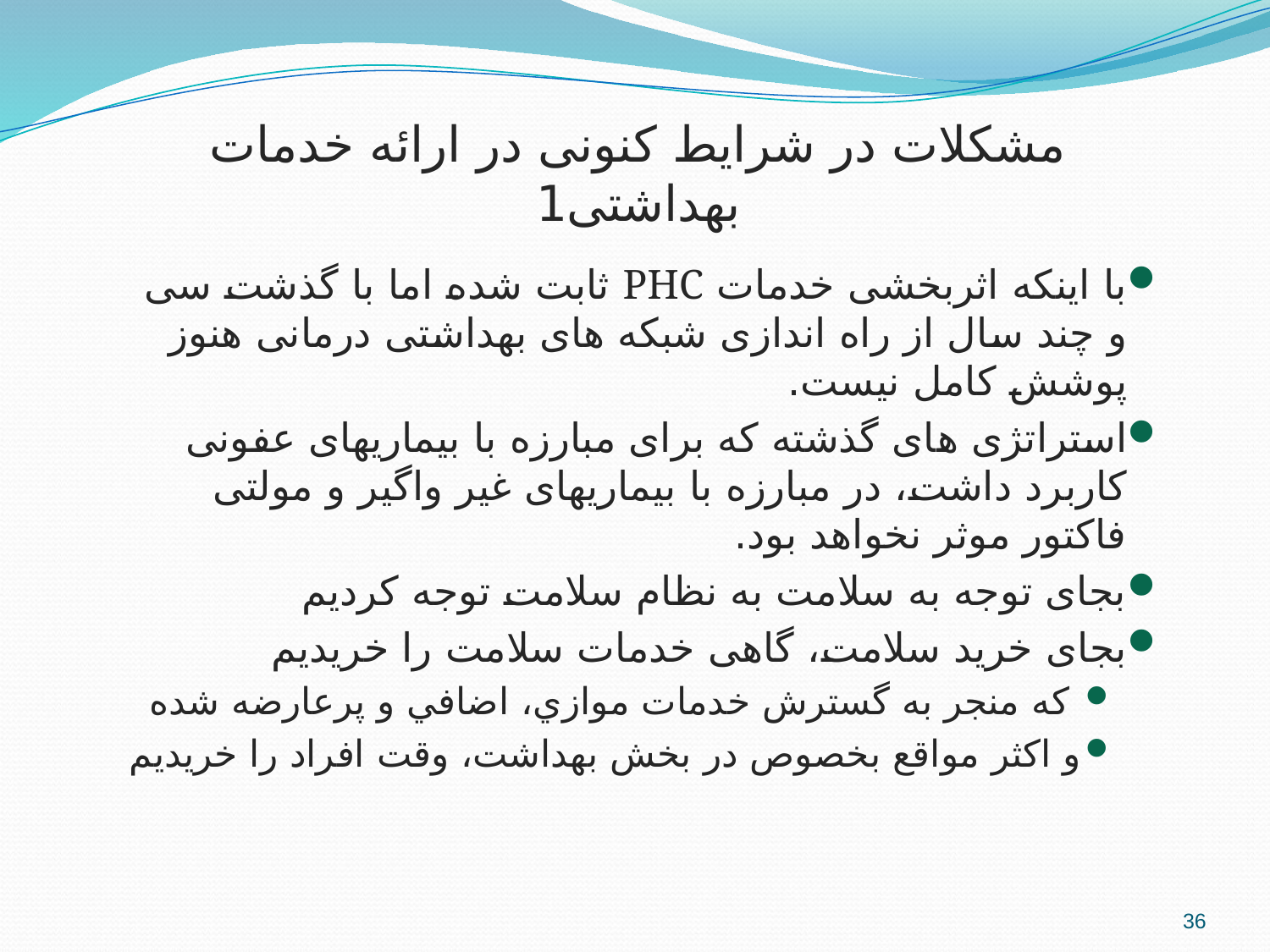

# مشکلات در شرایط کنونی در ارائه خدمات بهداشتی1
با اینکه اثربخشی خدمات PHC ثابت شده اما با گذشت سی و چند سال از راه اندازی شبکه های بهداشتی درمانی هنوز پوشش کامل نیست.
استراتژی های گذشته که برای مبارزه با بیماریهای عفونی کاربرد داشت، در مبارزه با بیماریهای غیر واگیر و مولتی فاکتور موثر نخواهد بود.
بجای توجه به سلامت به نظام سلامت توجه کردیم
بجای خرید سلامت، گاهی خدمات سلامت را خریدیم
 که منجر به گسترش خدمات موازي، اضافي و پرعارضه شده
و اکثر مواقع بخصوص در بخش بهداشت، وقت افراد را خریدیم
36